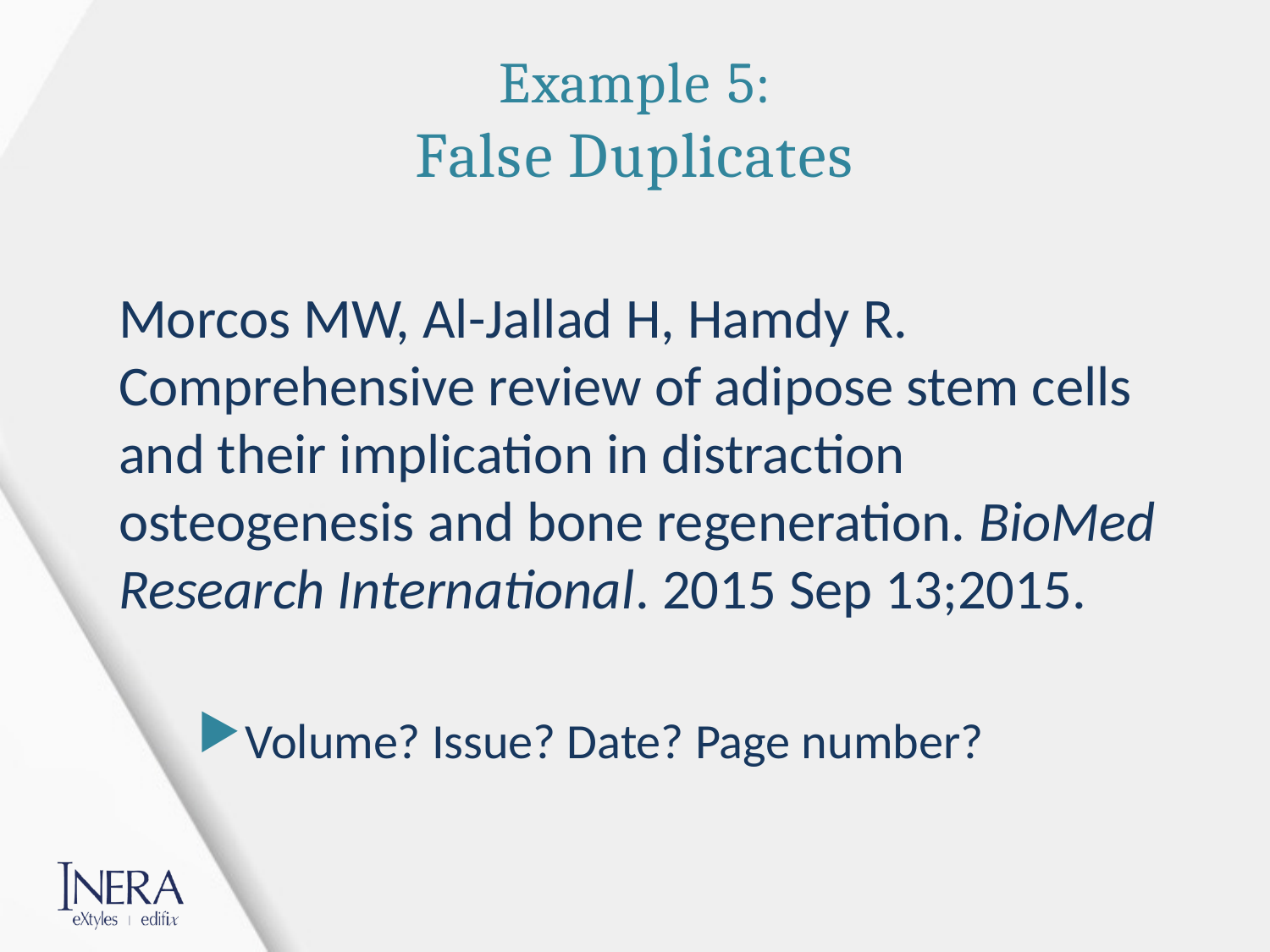

# Example 5: False Duplicates
Morcos MW, Al-Jallad H, Hamdy R. Comprehensive review of adipose stem cells and their implication in distraction osteogenesis and bone regeneration. BioMed Research International. 2015 Sep 13;2015.

Volume? Issue? Date? Page number?